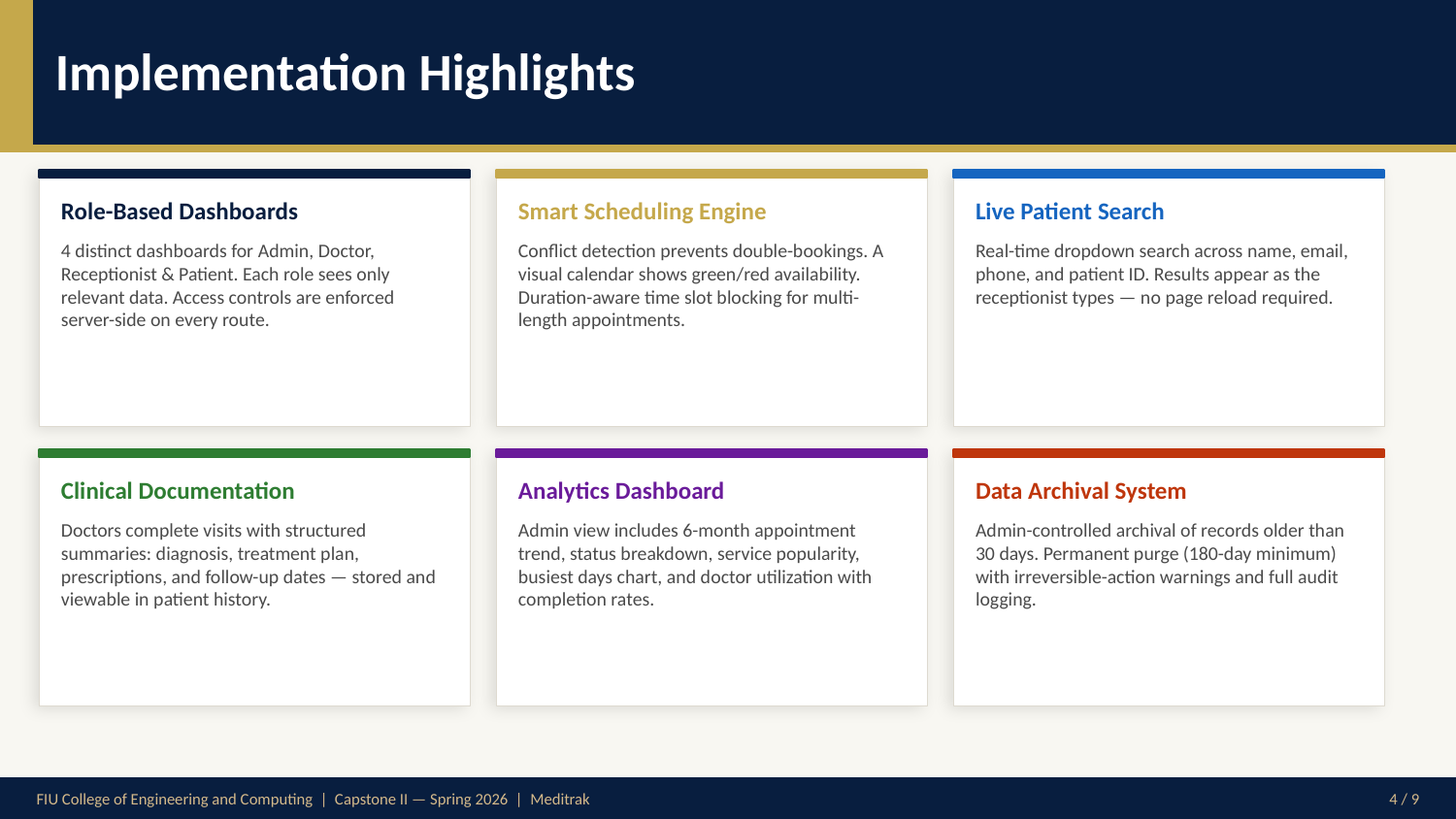

Implementation Highlights

Role-Based Dashboards
Smart Scheduling Engine
Live Patient Search
4 distinct dashboards for Admin, Doctor, Receptionist & Patient. Each role sees only relevant data. Access controls are enforced server-side on every route.
Conflict detection prevents double-bookings. A visual calendar shows green/red availability. Duration-aware time slot blocking for multi-length appointments.
Real-time dropdown search across name, email, phone, and patient ID. Results appear as the receptionist types — no page reload required.

Clinical Documentation
Analytics Dashboard
Data Archival System
Doctors complete visits with structured summaries: diagnosis, treatment plan, prescriptions, and follow-up dates — stored and viewable in patient history.
Admin view includes 6-month appointment trend, status breakdown, service popularity, busiest days chart, and doctor utilization with completion rates.
Admin-controlled archival of records older than 30 days. Permanent purge (180-day minimum) with irreversible-action warnings and full audit logging.

FIU College of Engineering and Computing  |  Capstone II — Spring 2026  |  Meditrak
4 / 9